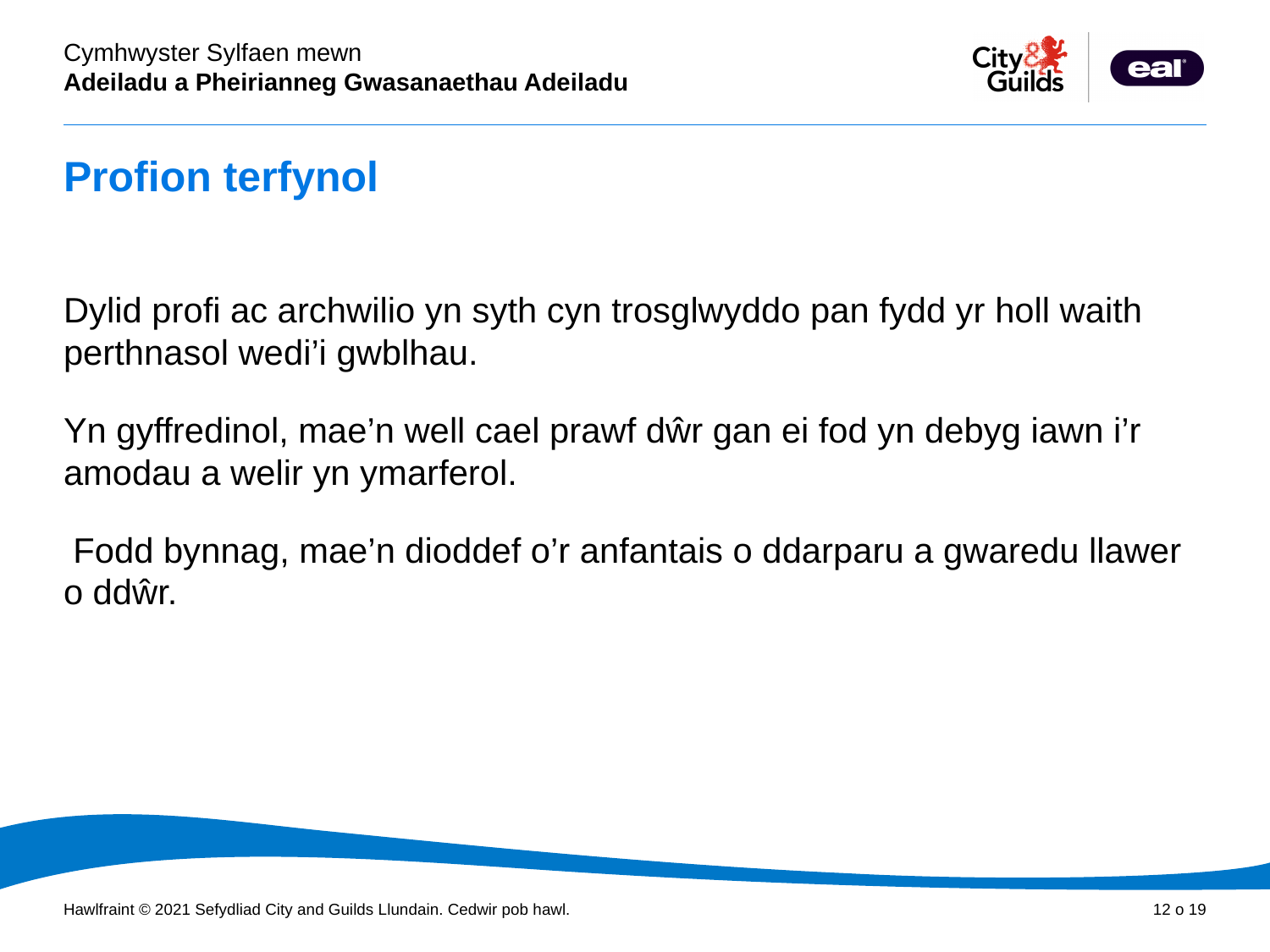

# Profion terfynol

Dylid profi ac archwilio yn syth cyn trosglwyddo pan fydd yr holl waith perthnasol wedi’i gwblhau.
Yn gyffredinol, mae’n well cael prawf dŵr gan ei fod yn debyg iawn i’r amodau a welir yn ymarferol.
 Fodd bynnag, mae’n dioddef o’r anfantais o ddarparu a gwaredu llawer o ddŵr.